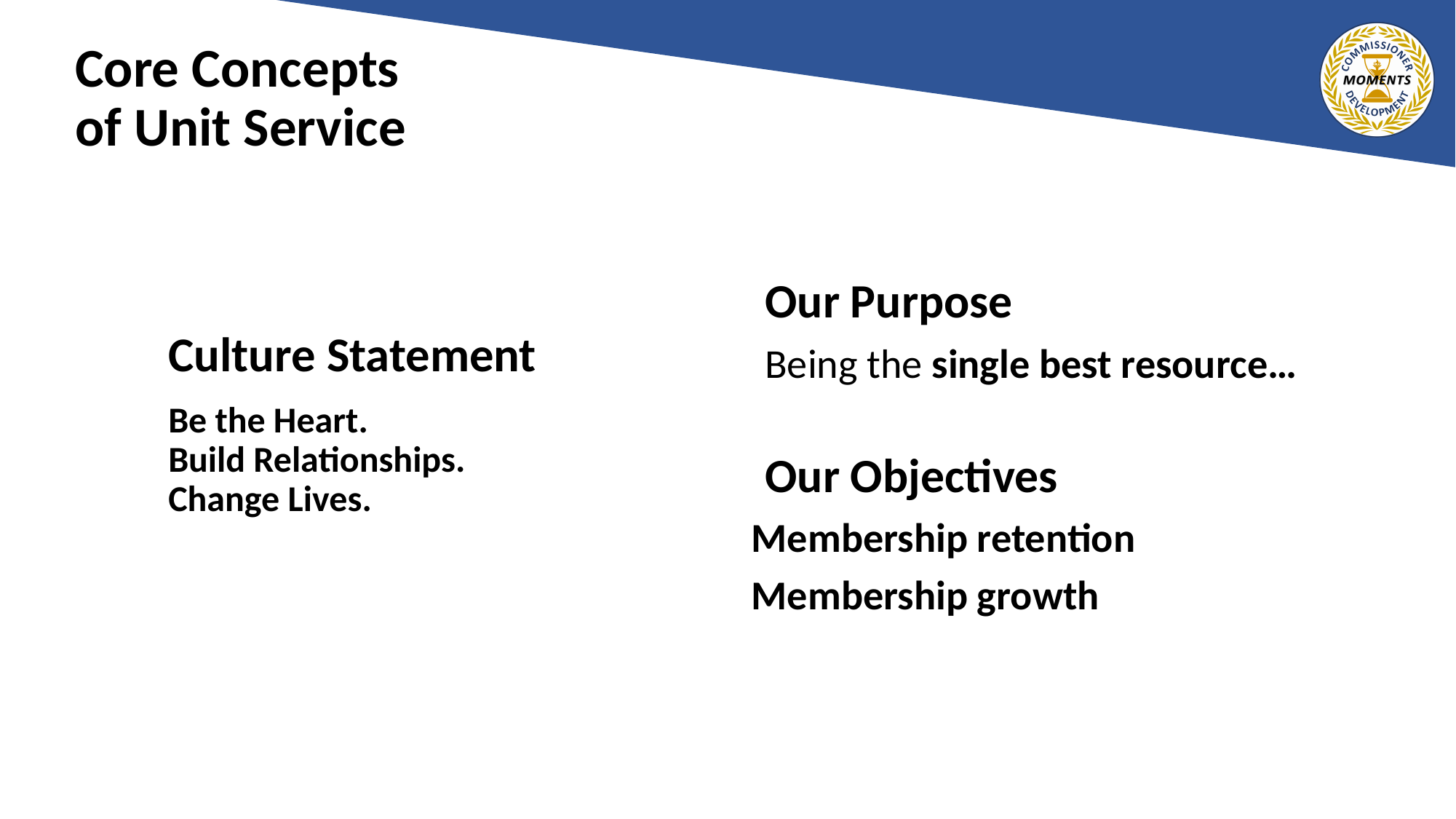

# Core Concepts of Unit Service
Our Purpose
Being the single best resource…

Our Objectives
Membership retention
Membership growth

Culture Statement

Be the Heart.
Build Relationships.
Change Lives.